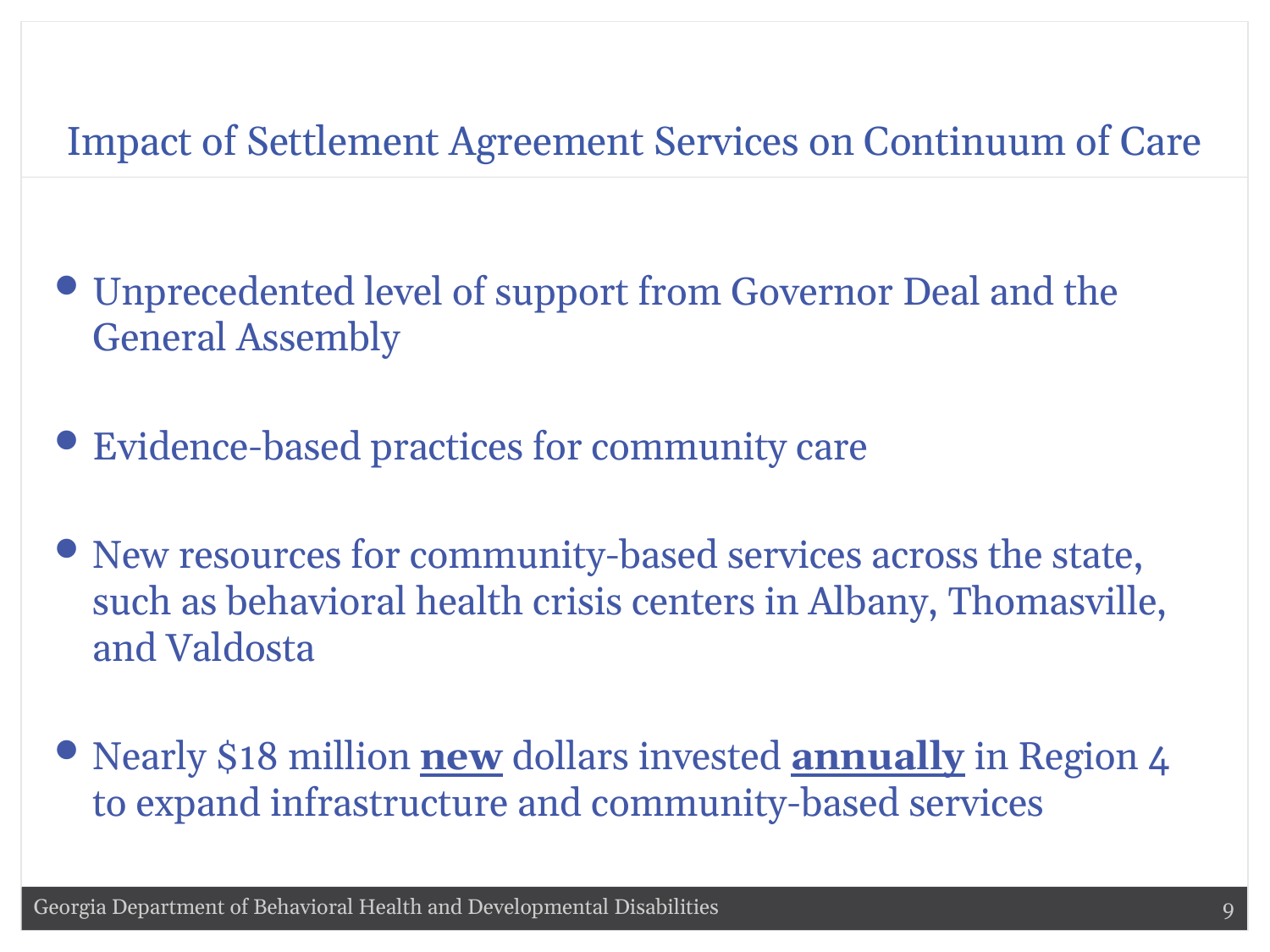

# Impact of Settlement Agreement Services on Continuum of Care
Unprecedented level of support from Governor Deal and the General Assembly

Evidence-based practices for community care

New resources for community-based services across the state, such as behavioral health crisis centers in Albany, Thomasville, and Valdosta

Nearly $18 million new dollars invested annually in Region 4 to expand infrastructure and community-based services